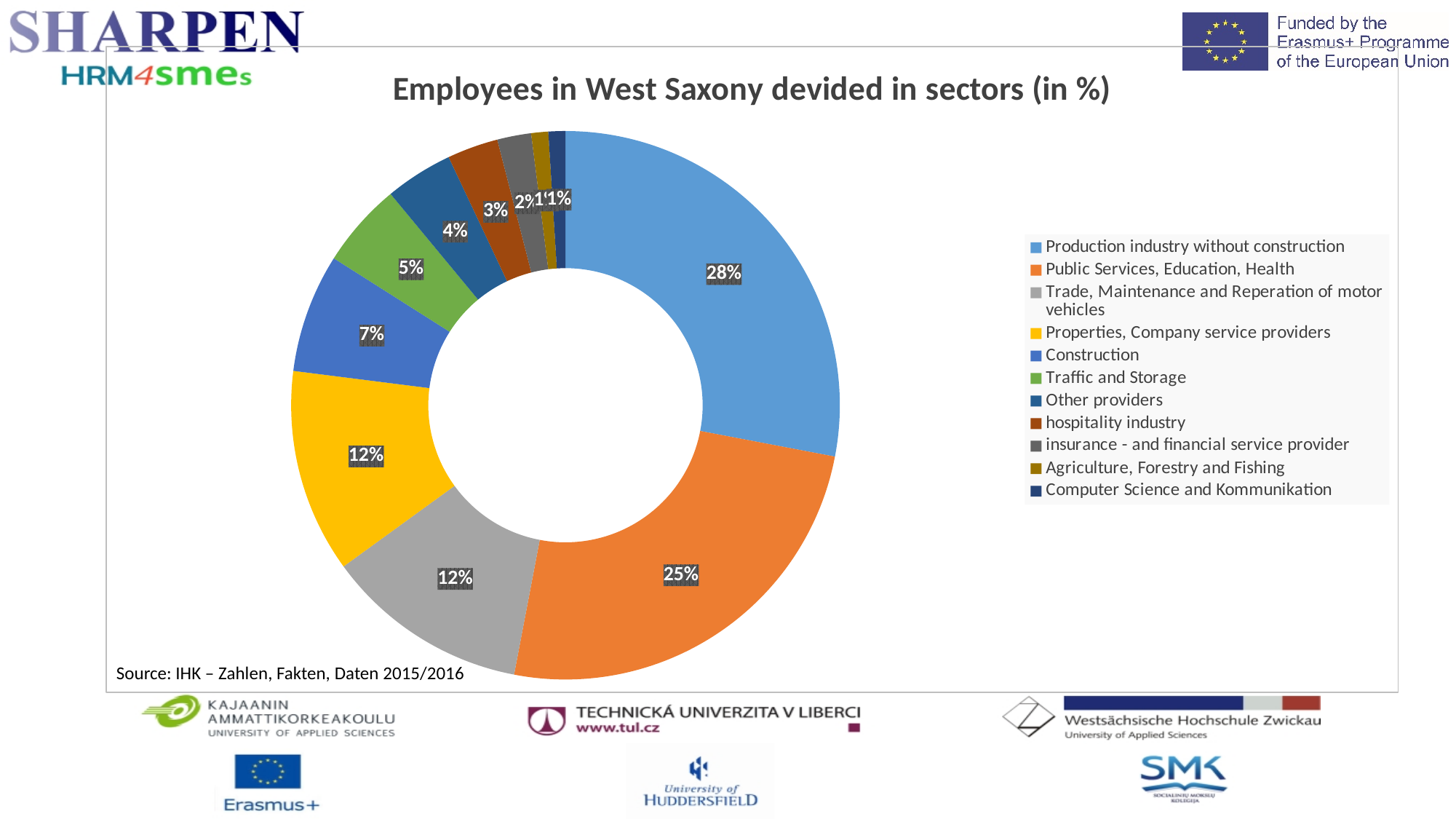

### Chart: Employees in West Saxony devided in sectors (in %)

| Category | Employees in West Saxony devided in sectors (in %) |
|---|---|
| Production industry without construction | 28.0 |
| Public Services, Education, Health | 25.0 |
| Trade, Maintenance and Reperation of motor vehicles | 12.0 |
| Properties, Company service providers | 12.0 |
| Construction | 7.0 |
| Traffic and Storage | 5.0 |
| Other providers | 4.0 |
| hospitality industry | 3.0 |
| insurance - and financial service provider | 2.0 |
| Agriculture, Forestry and Fishing | 1.0 |
| Computer Science and Kommunikation | 1.0 |
Source: IHK – Zahlen, Fakten, Daten 2015/2016